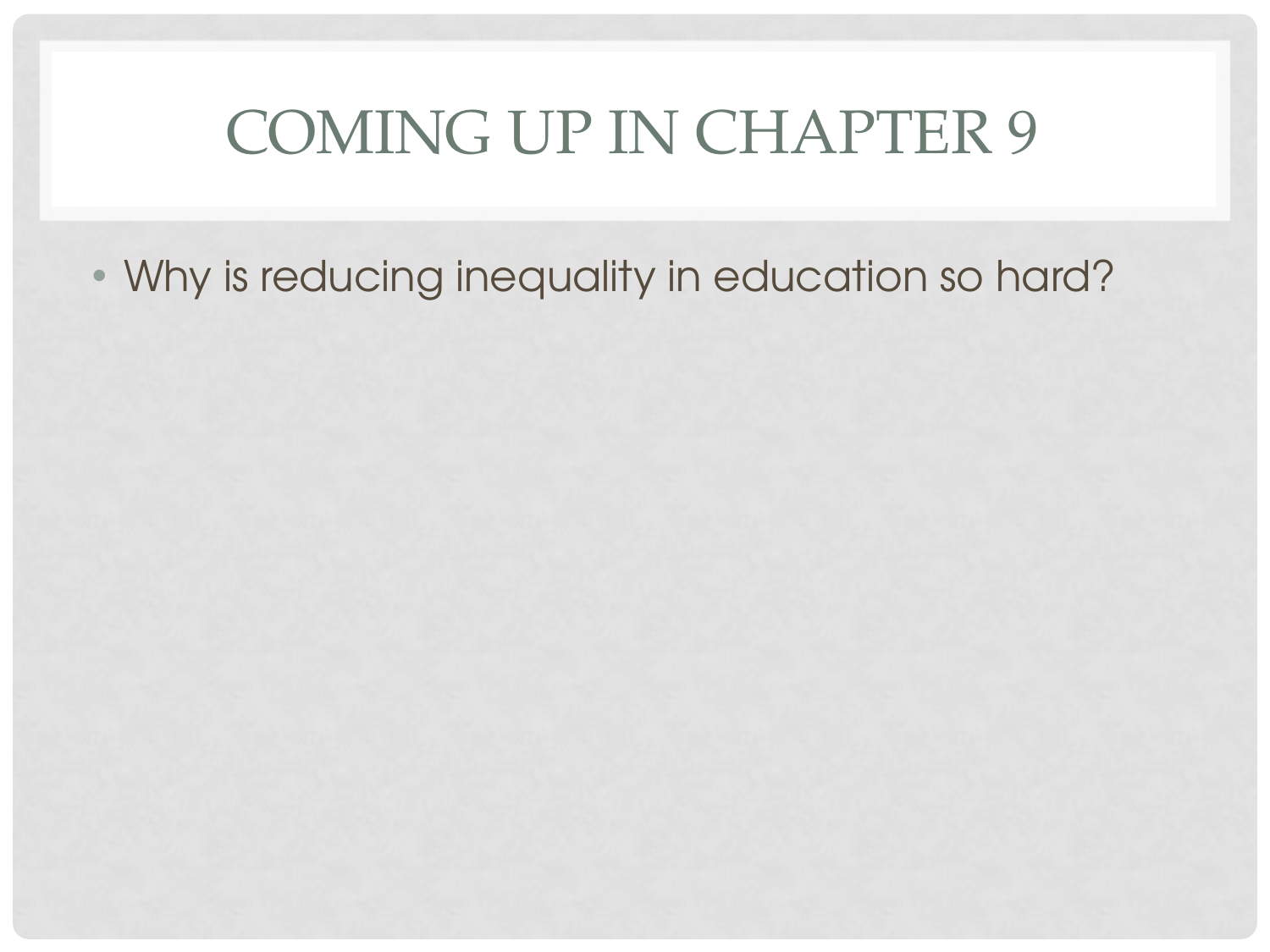

# COMING UP IN CHAPTER 9
Why is reducing inequality in education so hard?